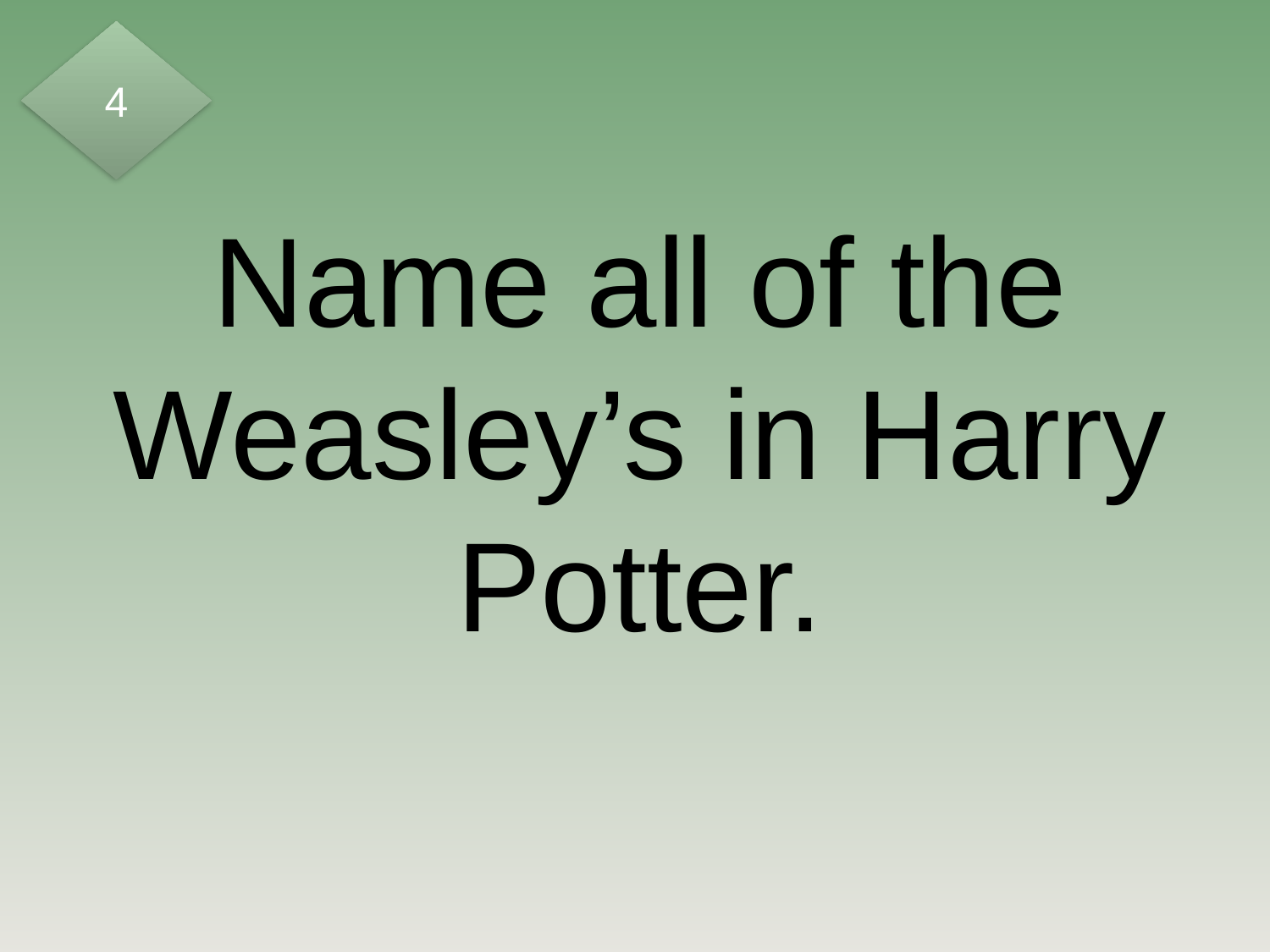

4
# Name all of the Weasley’s in Harry Potter.